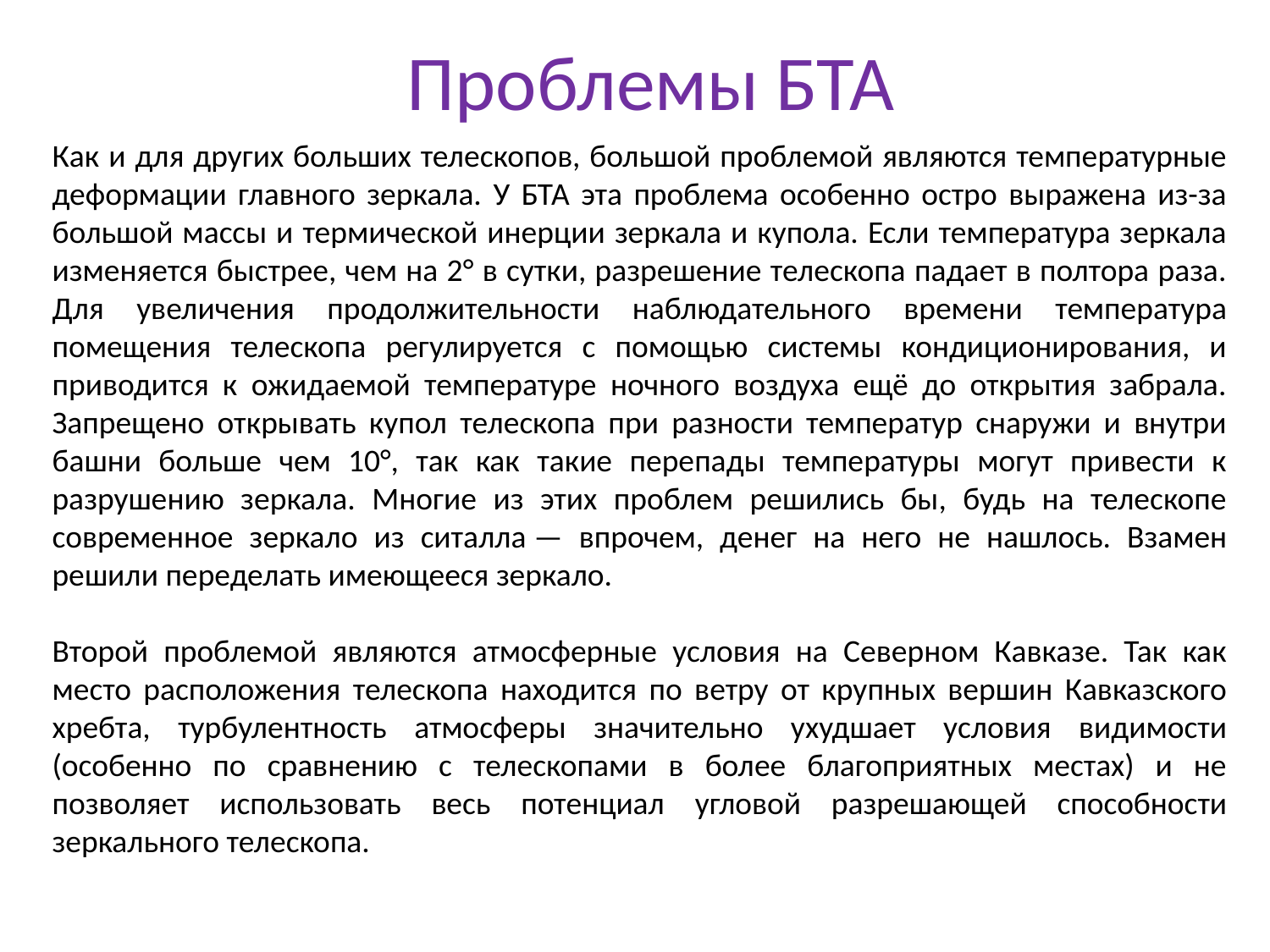

# Проблемы БТА
Как и для других больших телескопов, большой проблемой являются температурные деформации главного зеркала. У БТА эта проблема особенно остро выражена из-за большой массы и термической инерции зеркала и купола. Если температура зеркала изменяется быстрее, чем на 2° в сутки, разрешение телескопа падает в полтора раза. Для увеличения продолжительности наблюдательного времени температура помещения телескопа регулируется с помощью системы кондиционирования, и приводится к ожидаемой температуре ночного воздуха ещё до открытия забрала. Запрещено открывать купол телескопа при разности температур снаружи и внутри башни больше чем 10°, так как такие перепады температуры могут привести к разрушению зеркала. Многие из этих проблем решились бы, будь на телескопе современное зеркало из ситалла — впрочем, денег на него не нашлось. Взамен решили переделать имеющееся зеркало.

Второй проблемой являются атмосферные условия на Северном Кавказе. Так как место расположения телескопа находится по ветру от крупных вершин Кавказского хребта, турбулентность атмосферы значительно ухудшает условия видимости (особенно по сравнению с телескопами в более благоприятных местах) и не позволяет использовать весь потенциал угловой разрешающей способности зеркального телескопа.